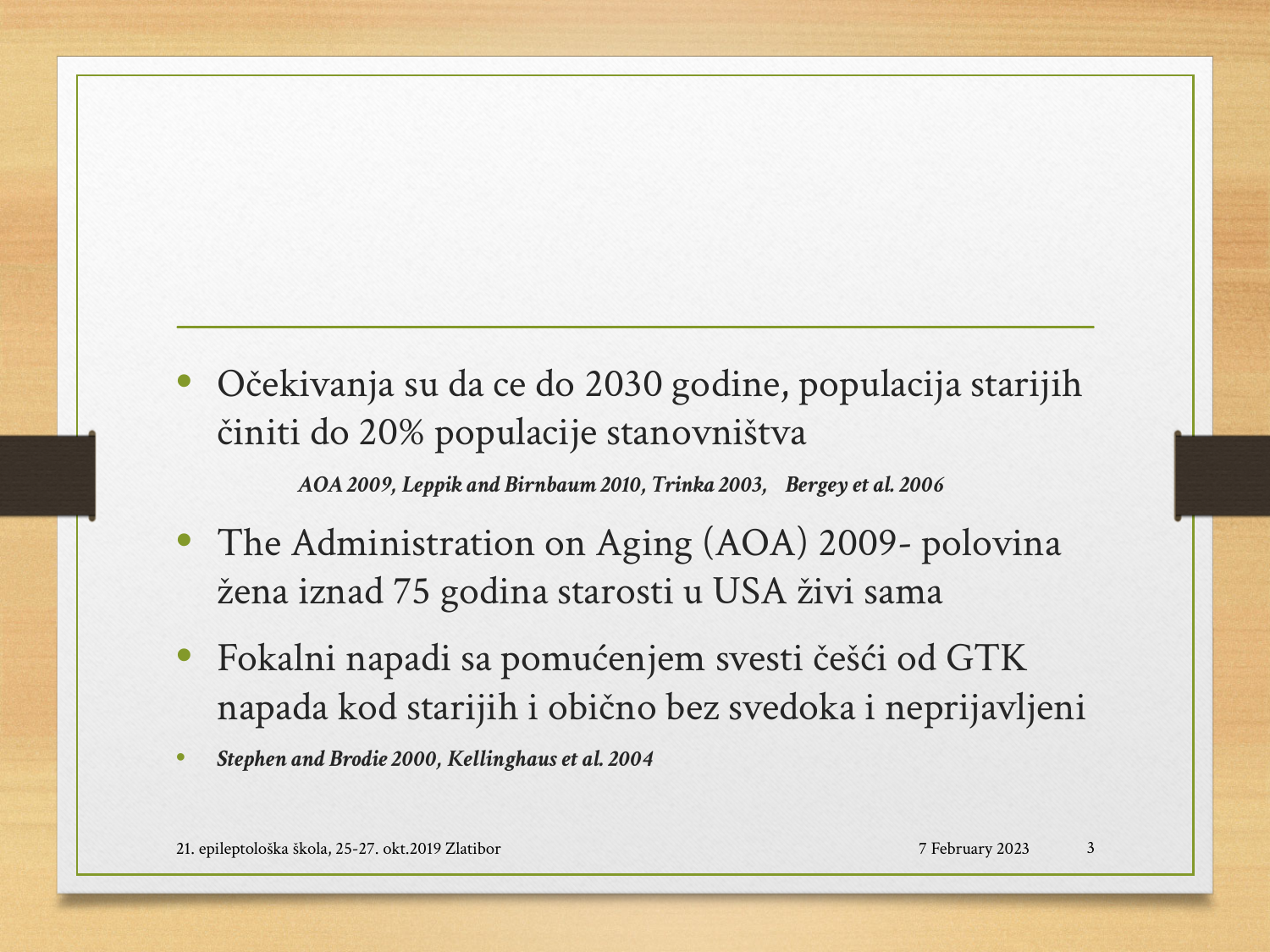

#
Očekivanja su da ce do 2030 godine, populacija starijih činiti do 20% populacije stanovništva
	AOA 2009, Leppik and Birnbaum 2010, Trinka 2003, 	Bergey et al. 2006
The Administration on Aging (AOA) 2009- polovina žena iznad 75 godina starosti u USA živi sama
Fokalni napadi sa pomućenjem svesti češći od GTK napada kod starijih i obično bez svedoka i neprijavljeni
Stephen and Brodie 2000, Kellinghaus et al. 2004

21. epileptološka škola, 25-27. okt.2019 Zlatibor
7 February 2023
3